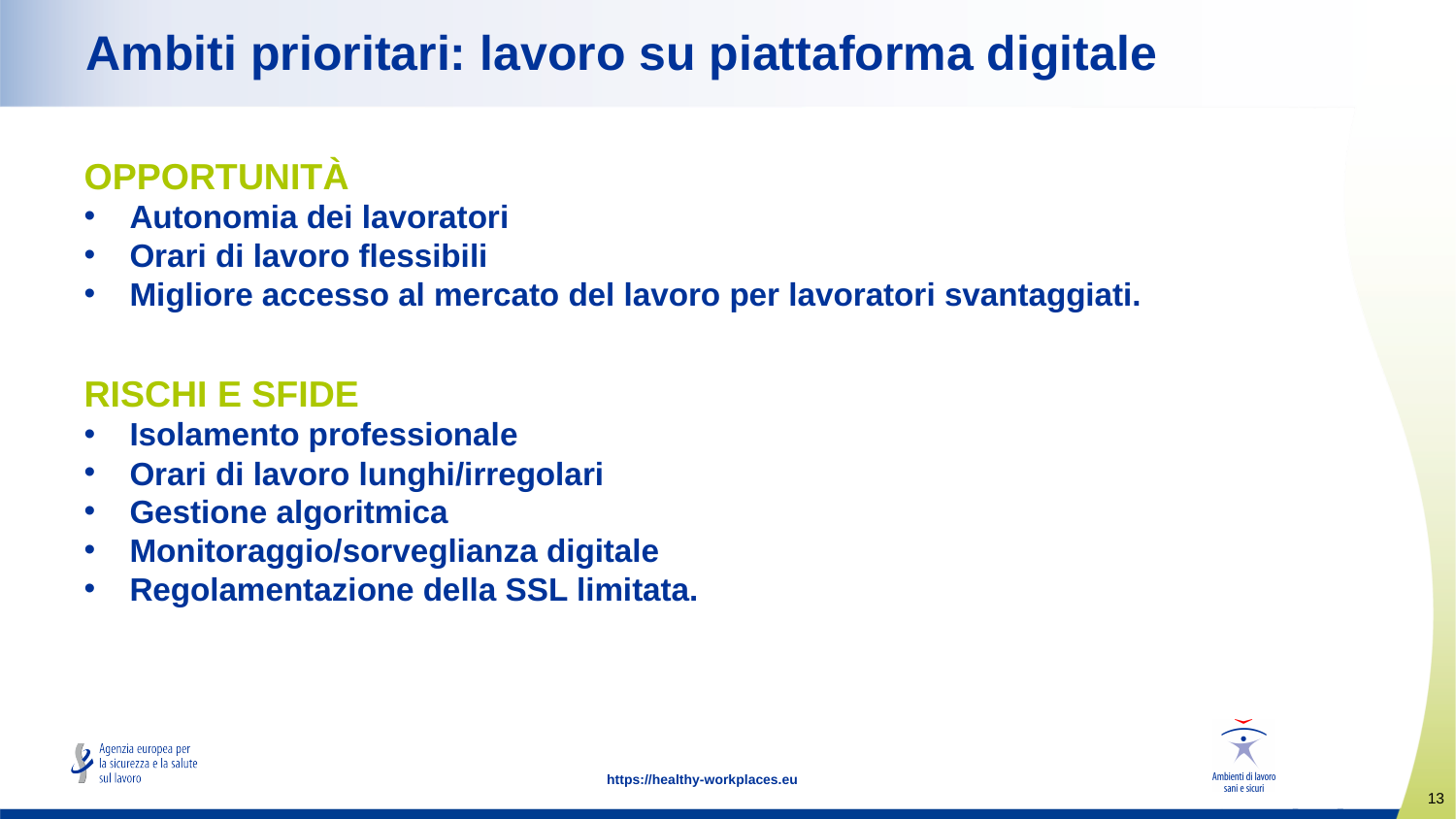

# Ambiti prioritari: lavoro su piattaforma digitale
OPPORTUNITÀ
Autonomia dei lavoratori
Orari di lavoro flessibili
Migliore accesso al mercato del lavoro per lavoratori svantaggiati.

RISCHI E SFIDE
Isolamento professionale
Orari di lavoro lunghi/irregolari
Gestione algoritmica
Monitoraggio/sorveglianza digitale
Regolamentazione della SSL limitata.